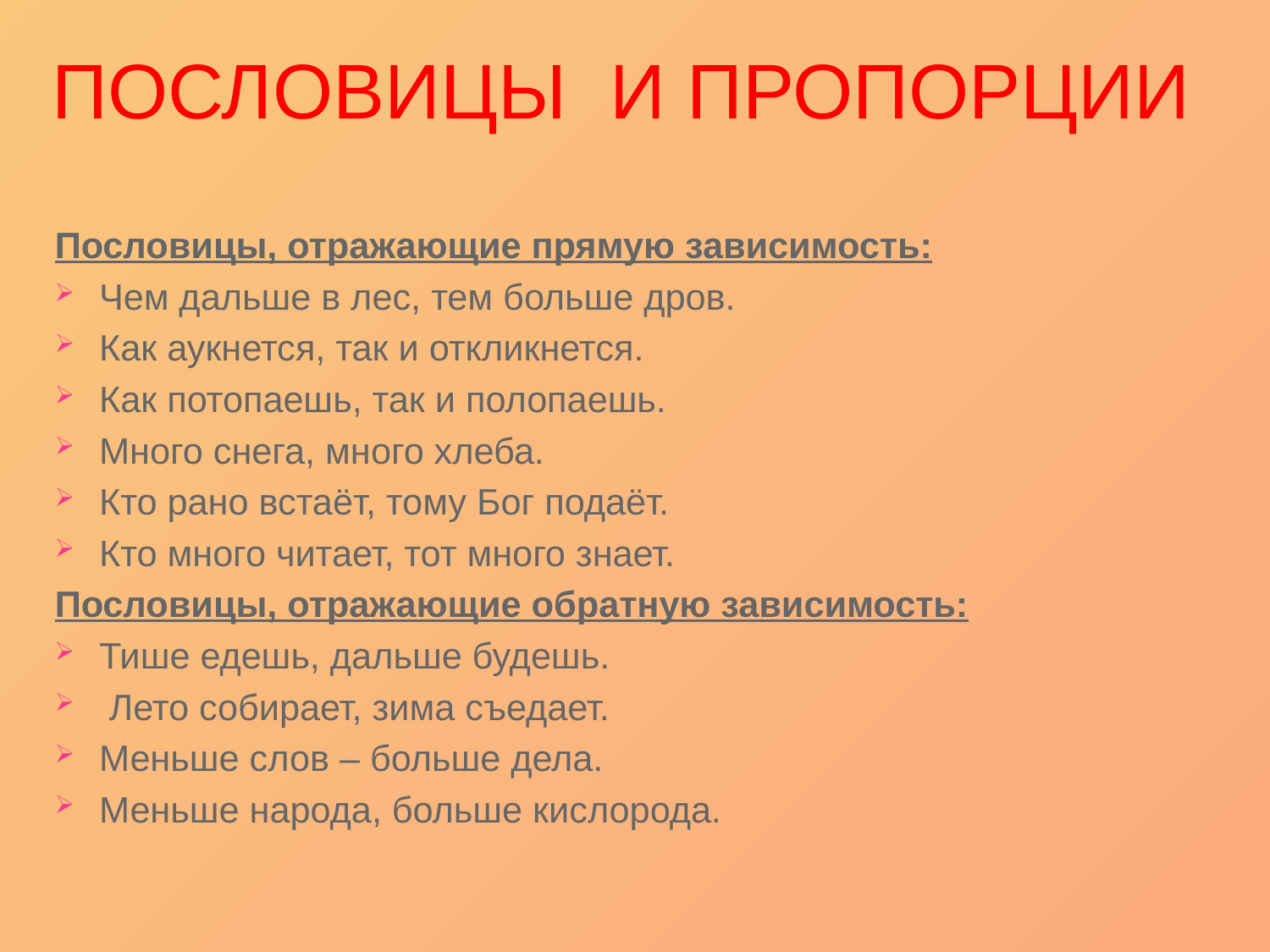

# Пословицы  и пропорции
Пословицы, отражающие прямую зависимость:
Чем дальше в лес, тем больше дров.
Как аукнется, так и откликнется.
Как потопаешь, так и полопаешь.
Много снега, много хлеба.
Кто рано встаёт, тому Бог подаёт.
Кто много читает, тот много знает.
Пословицы, отражающие обратную зависимость:
Тише едешь, дальше будешь.
 Лето собирает, зима съедает.
Меньше слов – больше дела.
Меньше народа, больше кислорода.